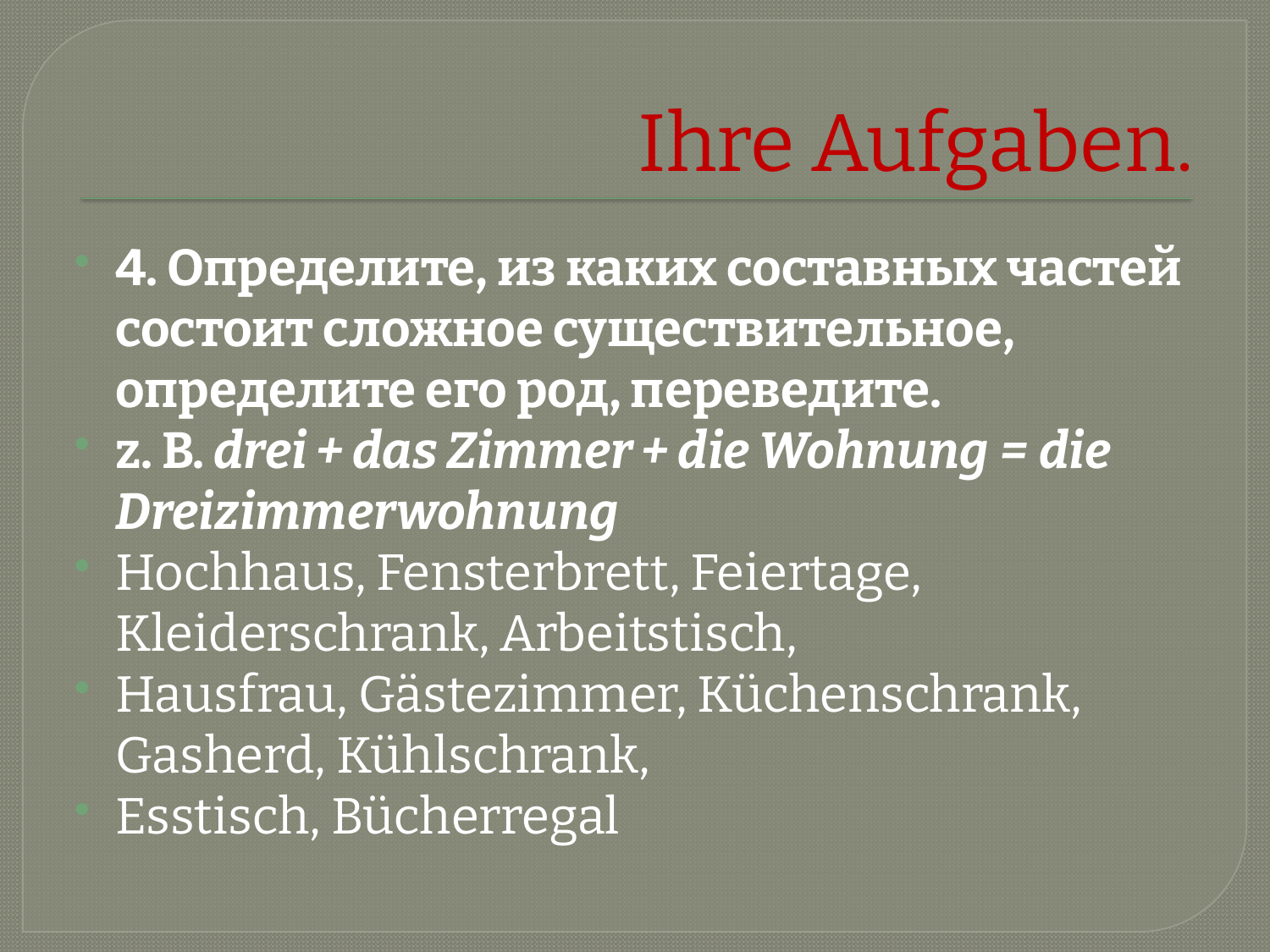

# Ihre Aufgaben.
4. Определите, из каких составных частей состоит сложное существительное, определите его род, переведите.
z. B. drei + das Zimmer + die Wohnung = die Dreizimmerwohnung
Hochhaus, Fensterbrett, Feiertage, Kleiderschrank, Arbeitstisch,
Hausfrau, Gästezimmer, Küchenschrank, Gasherd, Kühlschrank,
Esstisch, Bücherregal